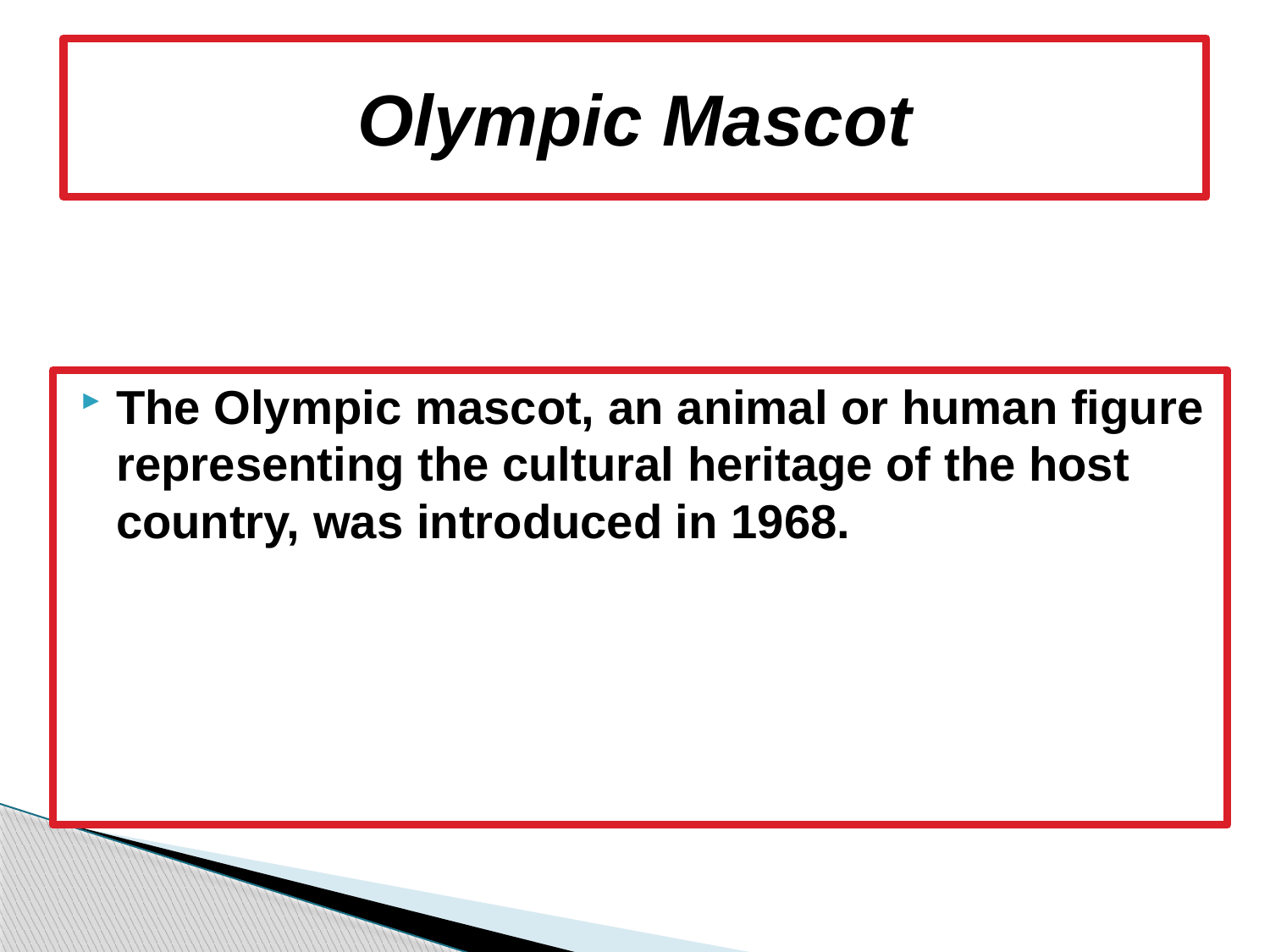

# Olympic Mascot
The Olympic mascot, an animal or human figure representing the cultural heritage of the host country, was introduced in 1968.